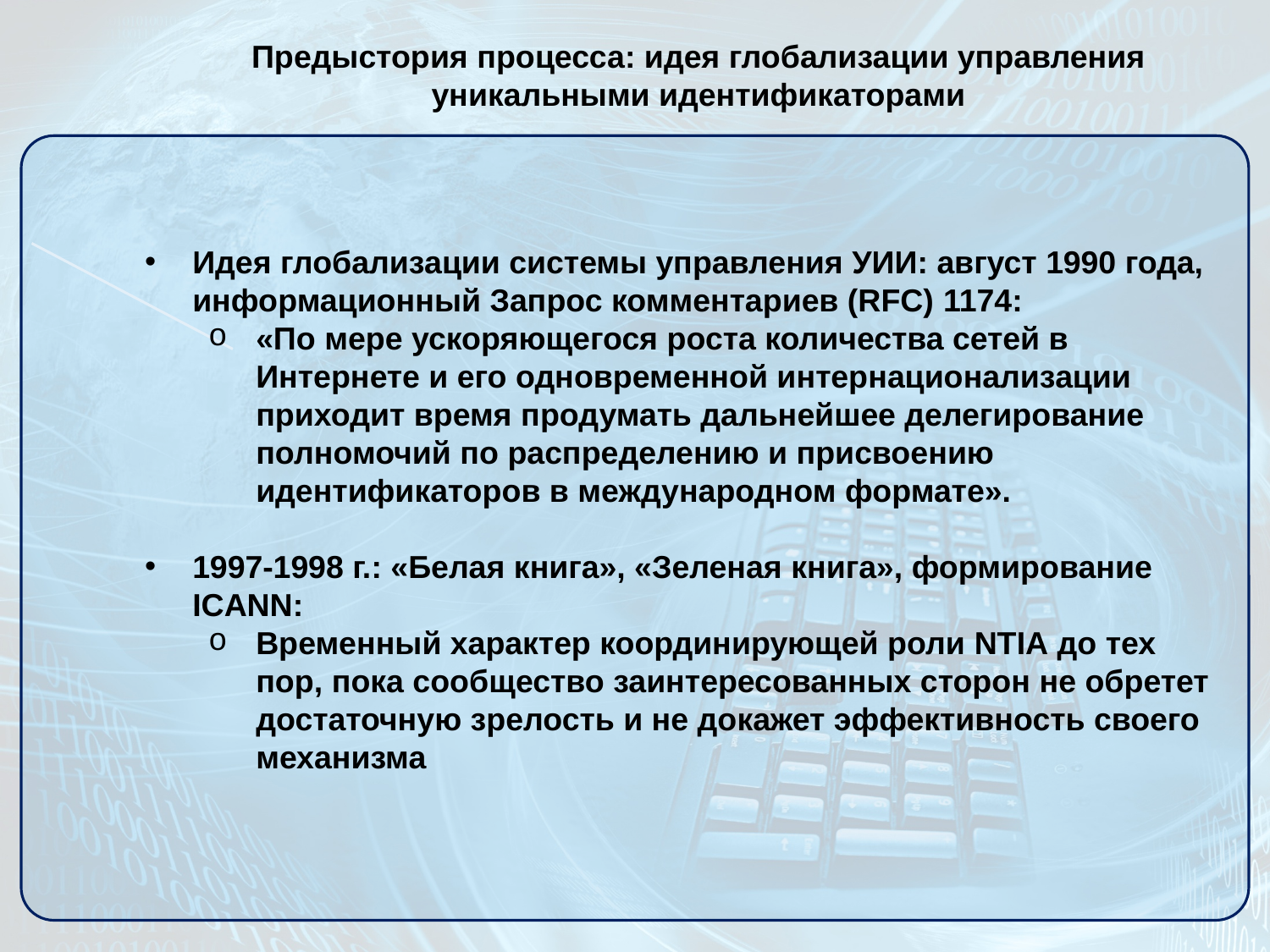

# Предыстория процесса: идея глобализации управления уникальными идентификаторами

Идея глобализации системы управления УИИ: август 1990 года, информационный Запрос комментариев (RFC) 1174:
«По мере ускоряющегося роста количества сетей в Интернете и его одновременной интернационализации приходит время продумать дальнейшее делегирование полномочий по распределению и присвоению идентификаторов в международном формате».

1997-1998 г.: «Белая книга», «Зеленая книга», формирование ICANN:
Временный характер координирующей роли NTIA до тех пор, пока сообщество заинтересованных сторон не обретет достаточную зрелость и не докажет эффективность своего механизма